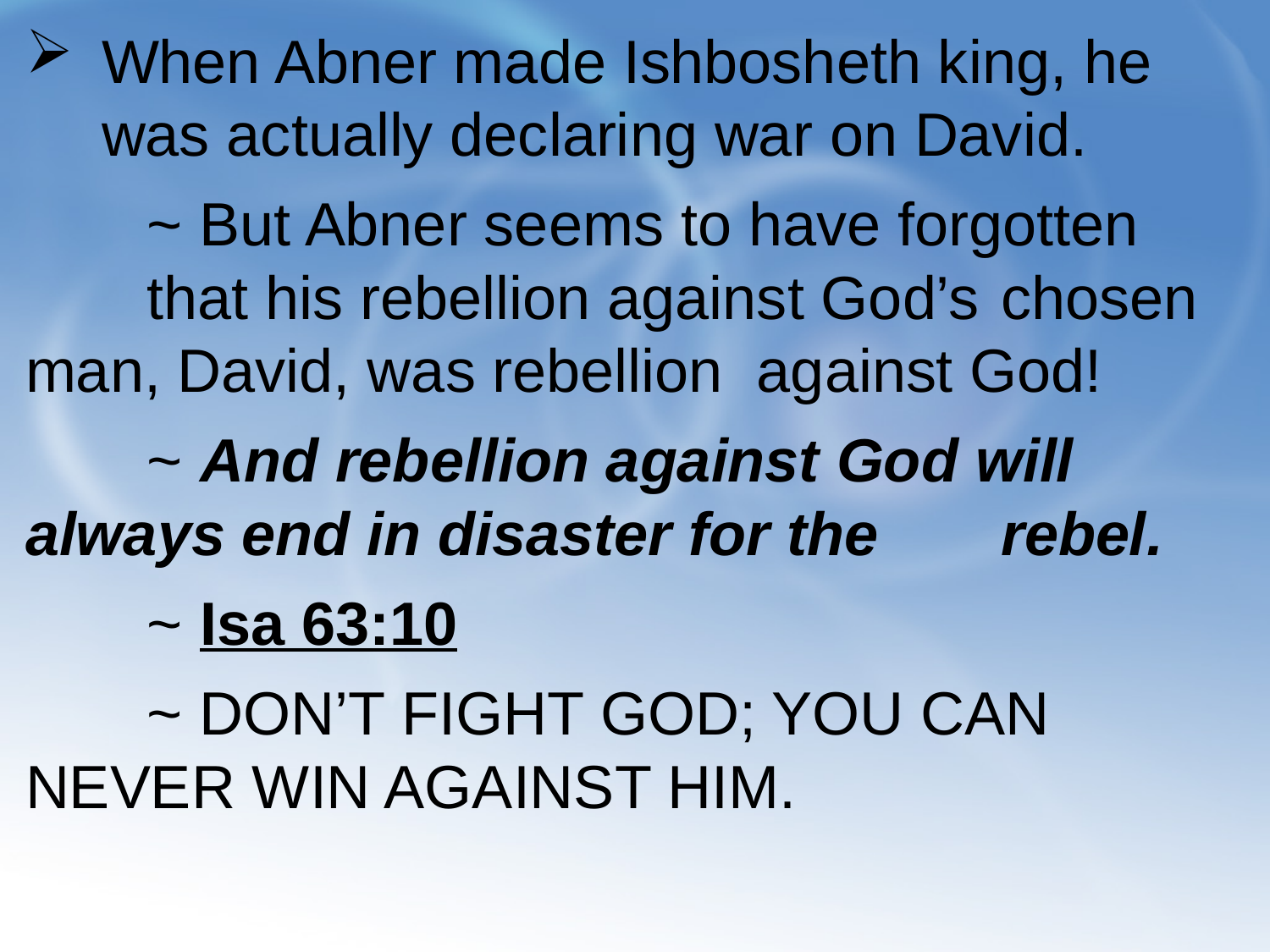

When Abner made Ishbosheth king, he was actually declaring war on David.
	~ But Abner seems to have forgotten 			that his rebellion against God’s 			chosen man, David, was rebellion 			against God!
	~ And rebellion against God will 			always end in disaster for the 			rebel.
	~ Isa 63:10
	~ DON’T FIGHT GOD; YOU CAN 			NEVER WIN AGAINST HIM.